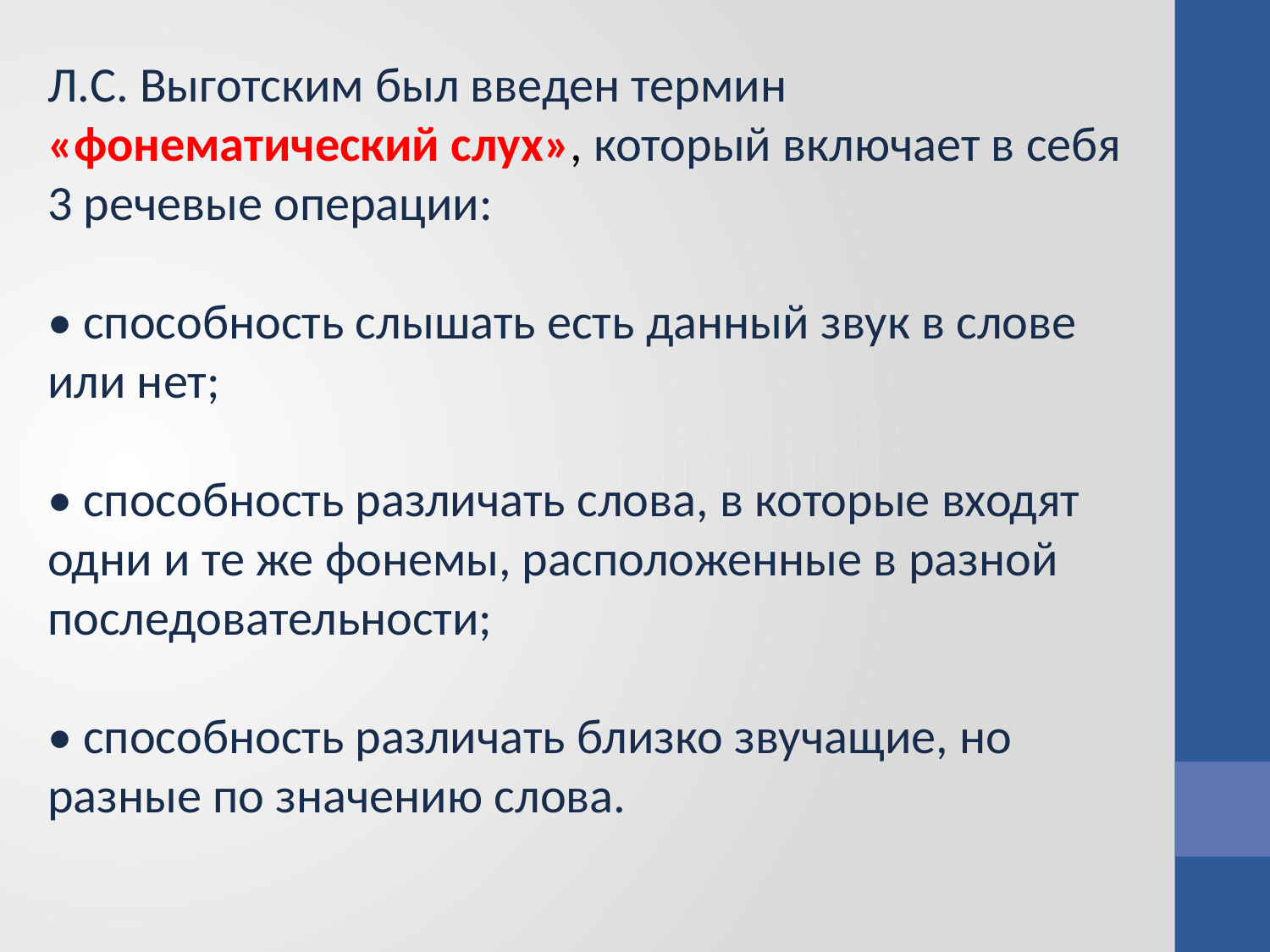

Л.С. Выготским был введен термин «фонематический слух», который включает в себя 3 речевые операции:

• способность слышать есть данный звук в слове или нет;

• способность различать слова, в которые входят одни и те же фонемы, расположенные в разной последовательности;

• способность различать близко звучащие, но разные по значению слова.